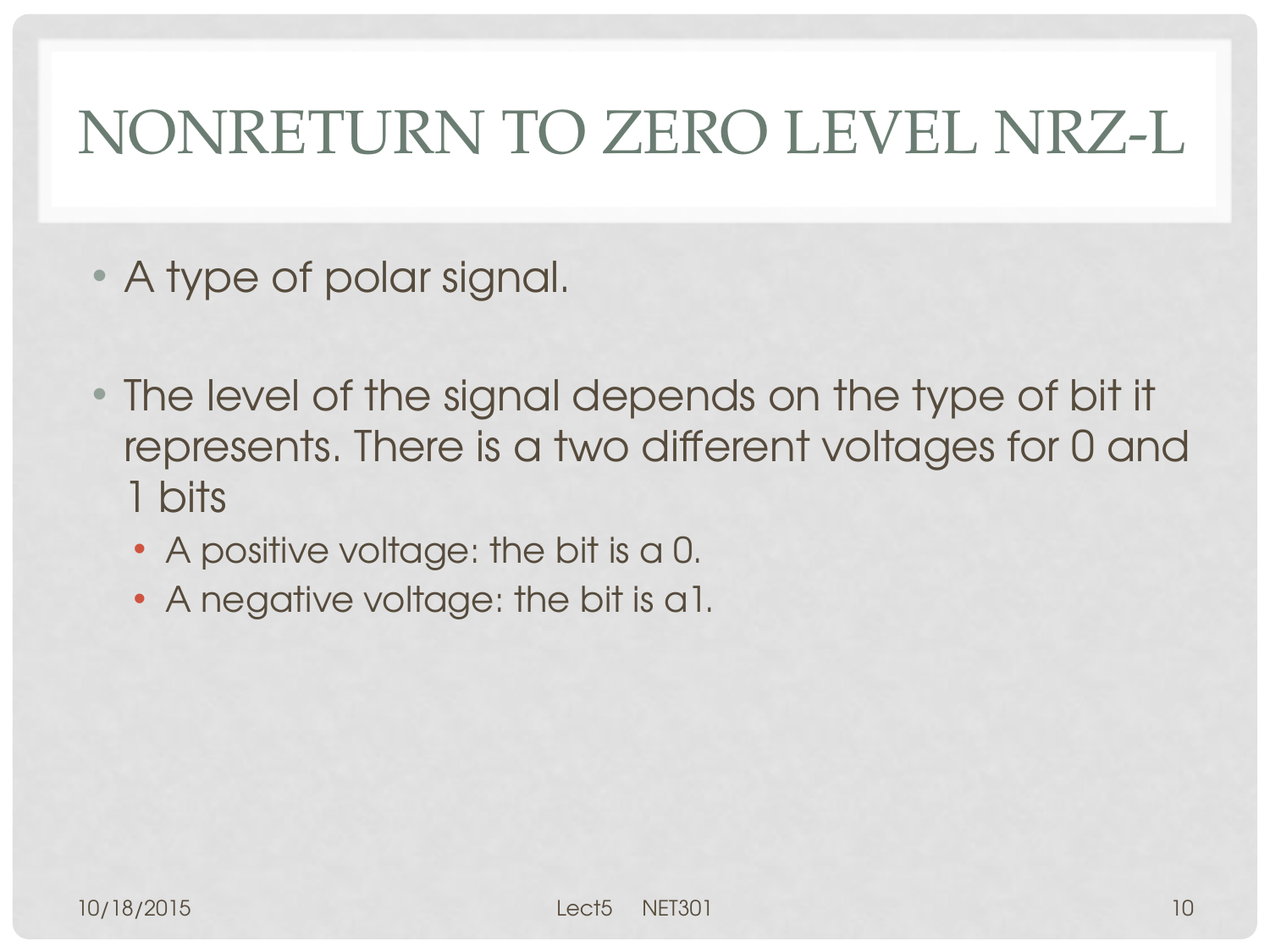

# NonReturn to Zero level NRZ-L
A type of polar signal.

The level of the signal depends on the type of bit it represents. There is a two different voltages for 0 and 1 bits
A positive voltage: the bit is a 0.
A negative voltage: the bit is a1.

10/18/2015
Lect5     NET301
10